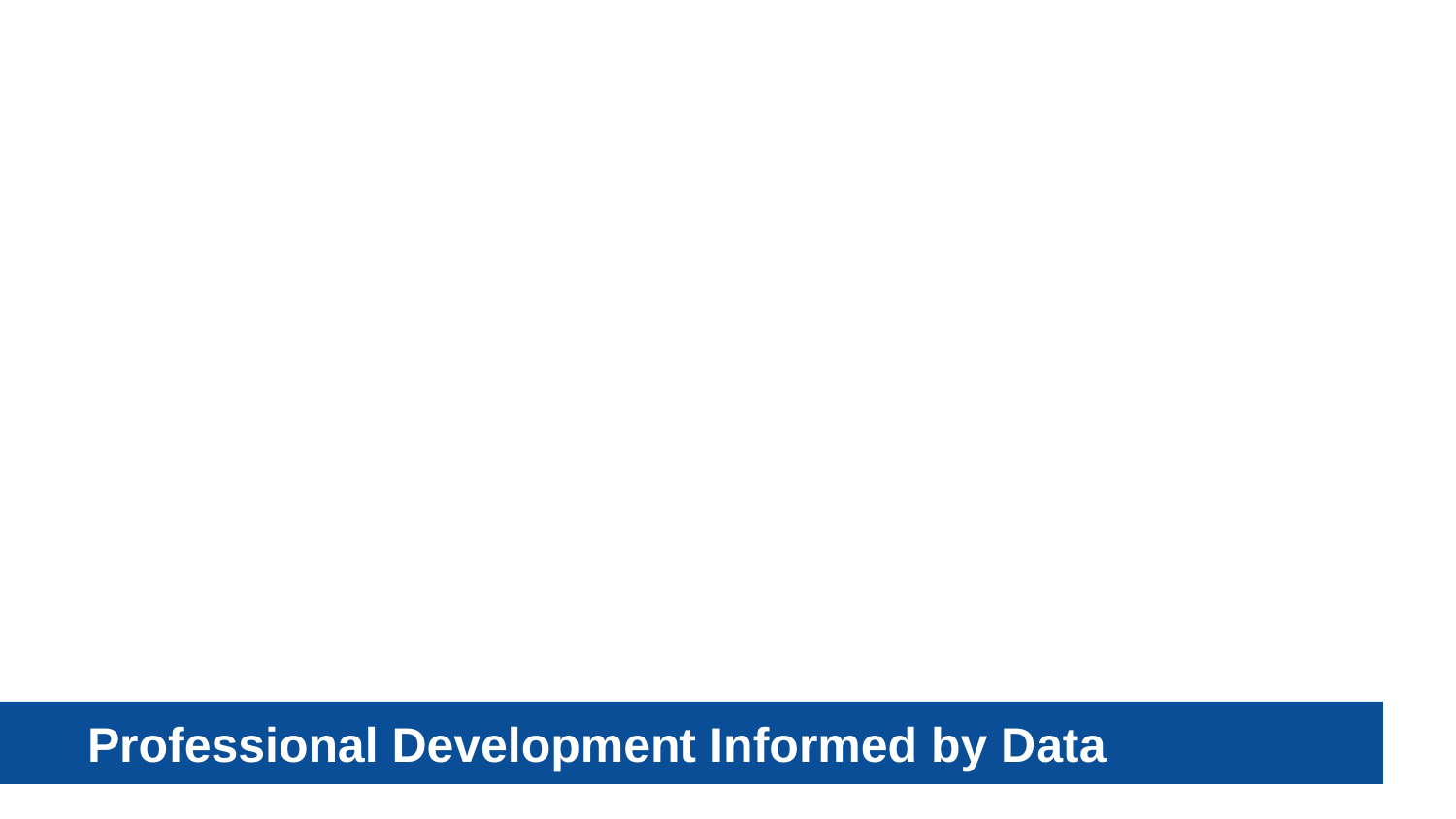

# Professional Development
Professional Development Informed by Data